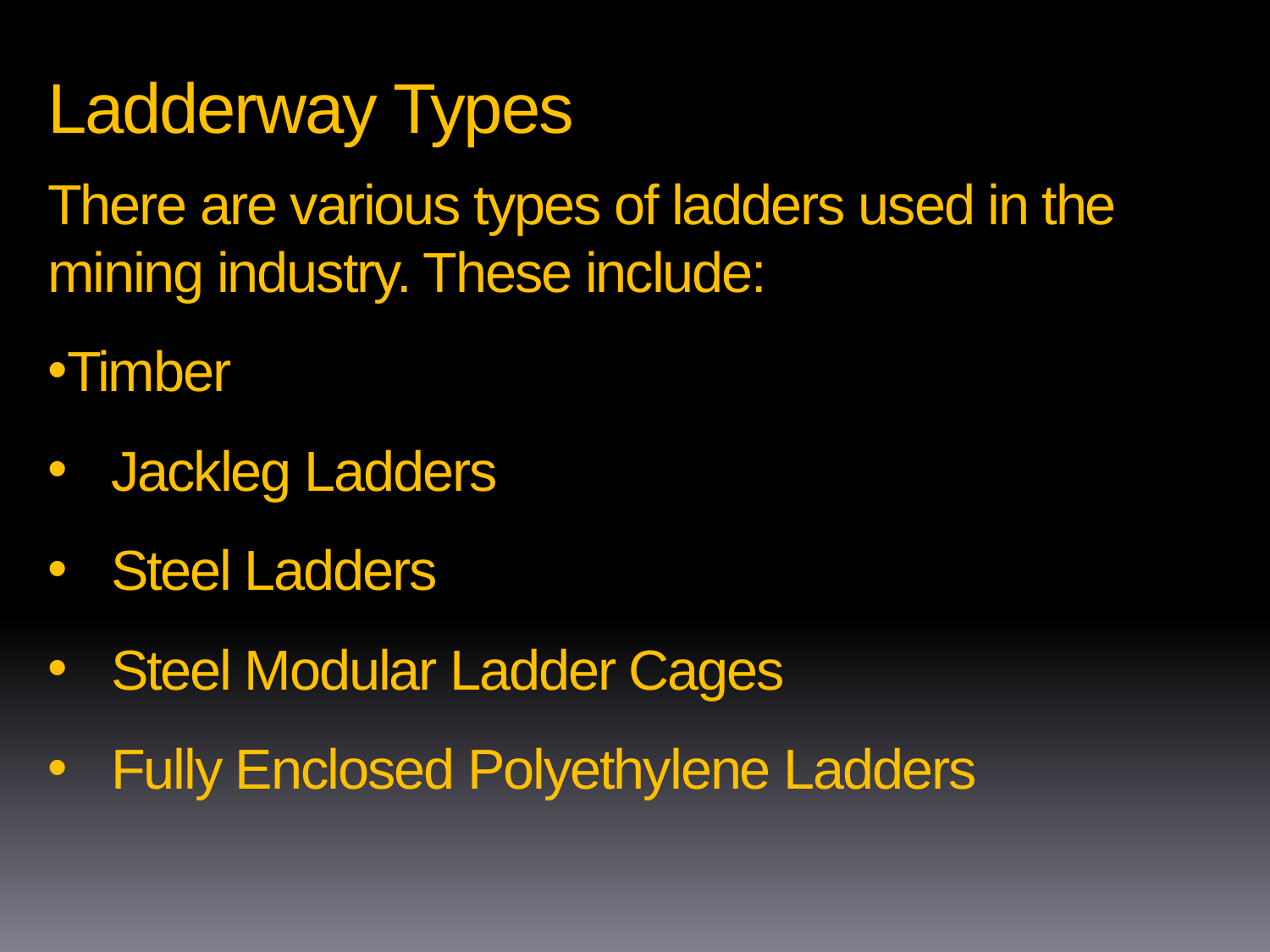

Ladderway Types
There are various types of ladders used in the mining industry. These include:
Timber
Jackleg Ladders
Steel Ladders
Steel Modular Ladder Cages
Fully Enclosed Polyethylene Ladders